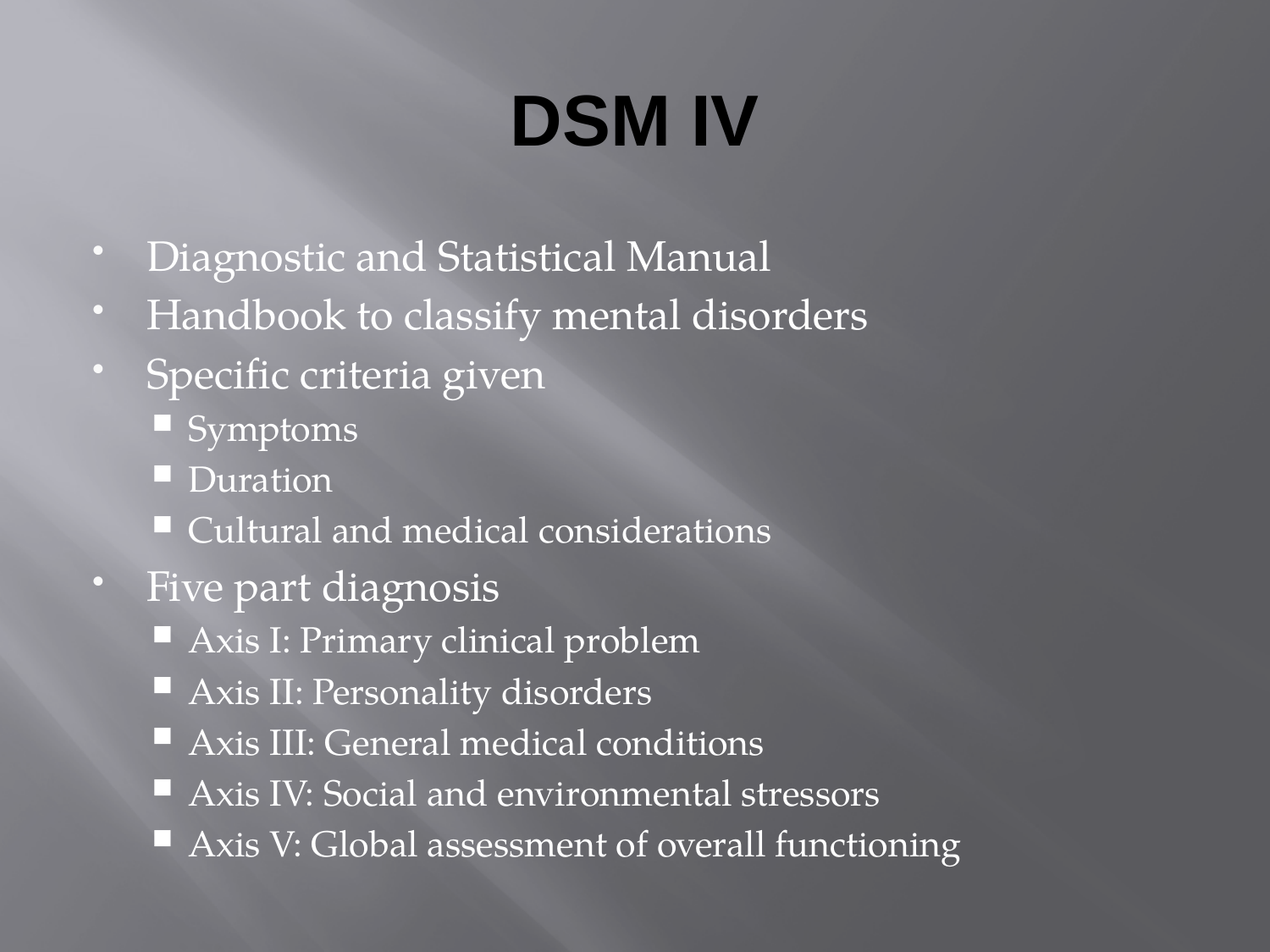

# DSM IV
Diagnostic and Statistical Manual
Handbook to classify mental disorders
Specific criteria given
Symptoms
Duration
Cultural and medical considerations
Five part diagnosis
Axis I: Primary clinical problem
Axis II: Personality disorders
Axis III: General medical conditions
Axis IV: Social and environmental stressors
Axis V: Global assessment of overall functioning